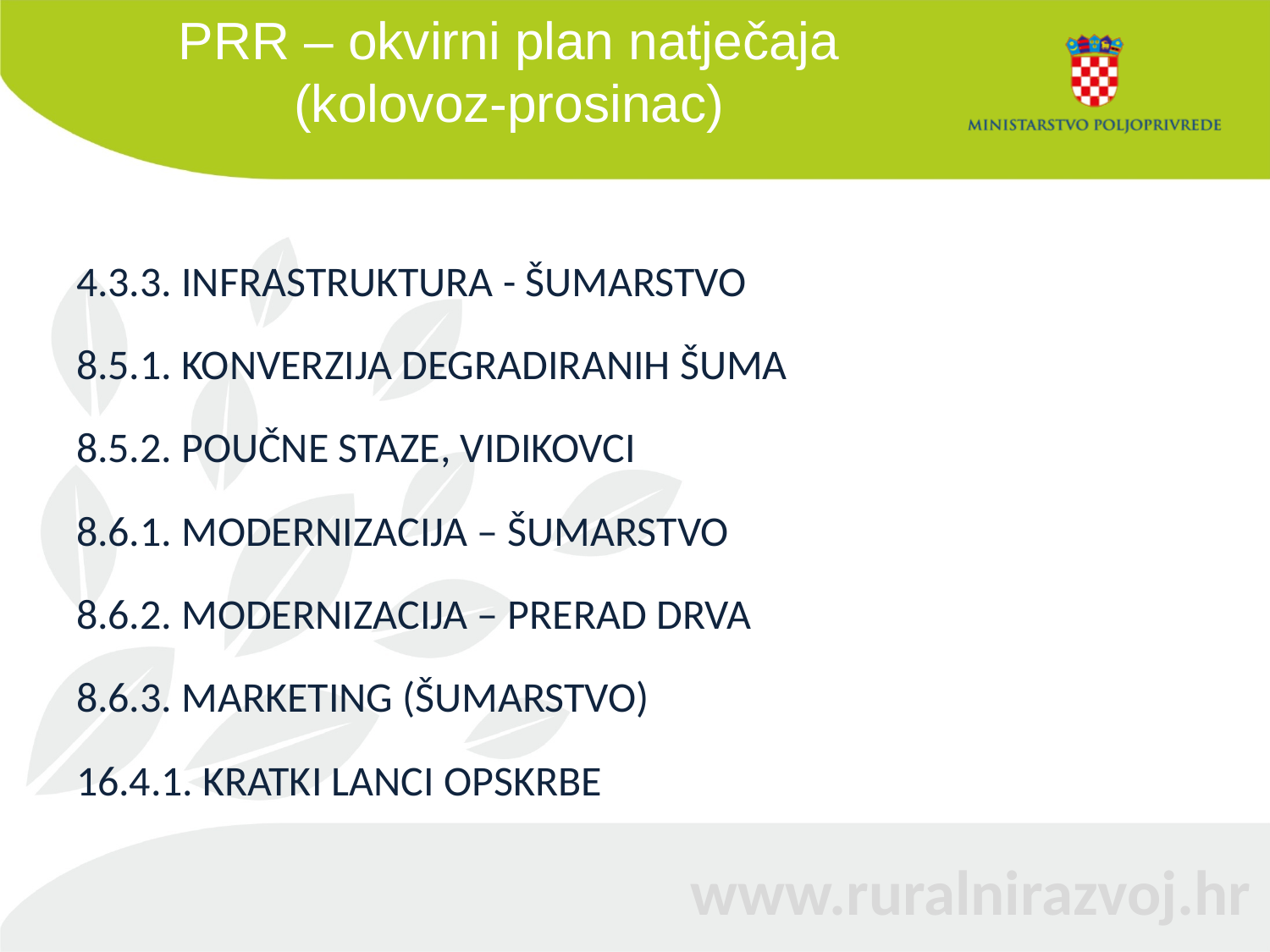

# PRR – okvirni plan natječaja (kolovoz-prosinac)

4.3.3. INFRASTRUKTURA - ŠUMARSTVO
8.5.1. KONVERZIJA DEGRADIRANIH ŠUMA
8.5.2. POUČNE STAZE, VIDIKOVCI
8.6.1. MODERNIZACIJA – ŠUMARSTVO
8.6.2. MODERNIZACIJA – PRERAD DRVA
8.6.3. MARKETING (ŠUMARSTVO)
16.4.1. KRATKI LANCI OPSKRBE